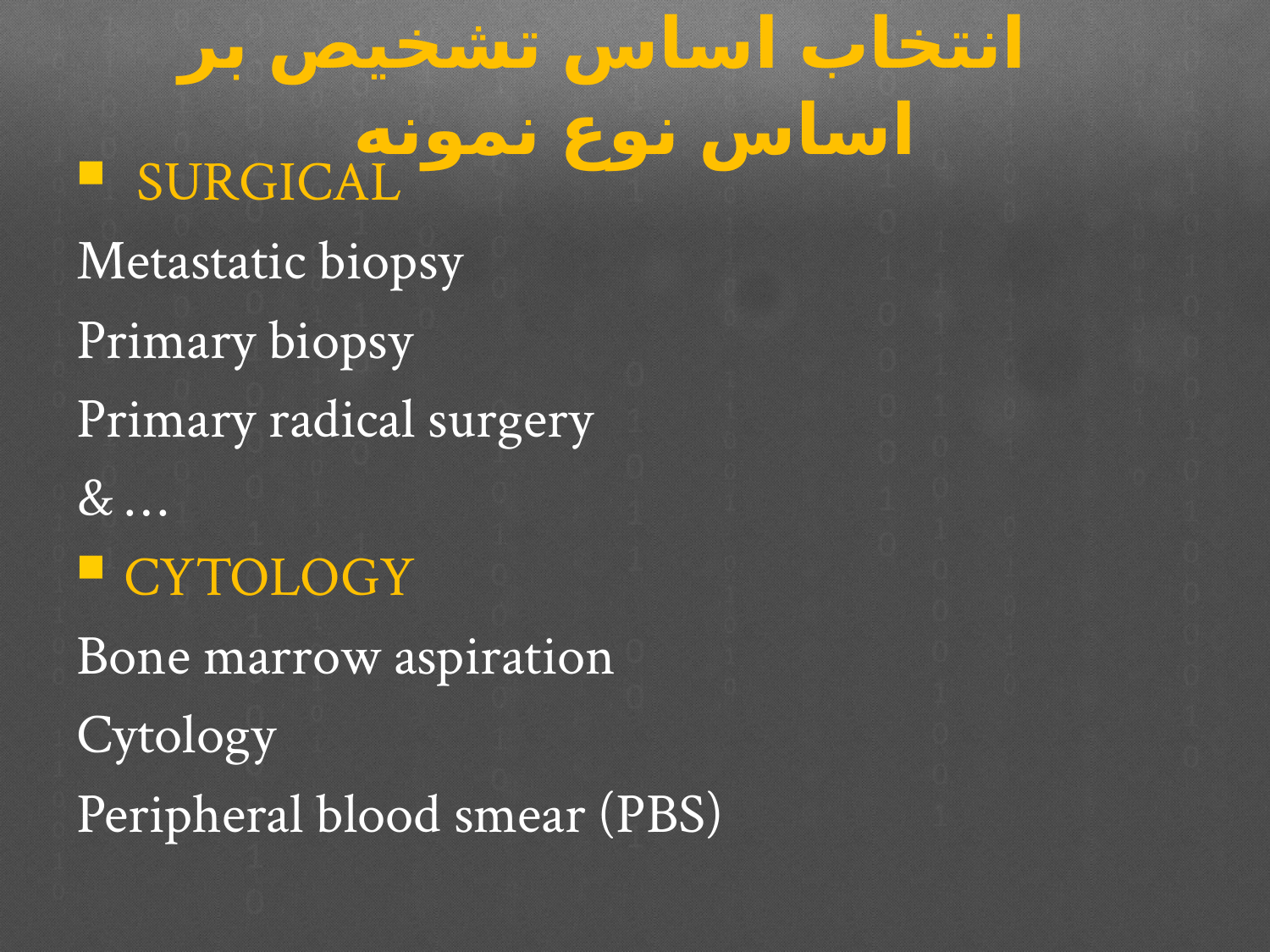

# انتخاب اساس تشخیص بر اساس نوع نمونه
 SURGICAL
Metastatic biopsy
Primary biopsy
Primary radical surgery
& …
CYTOLOGY
Bone marrow aspiration
Cytology
Peripheral blood smear (PBS)